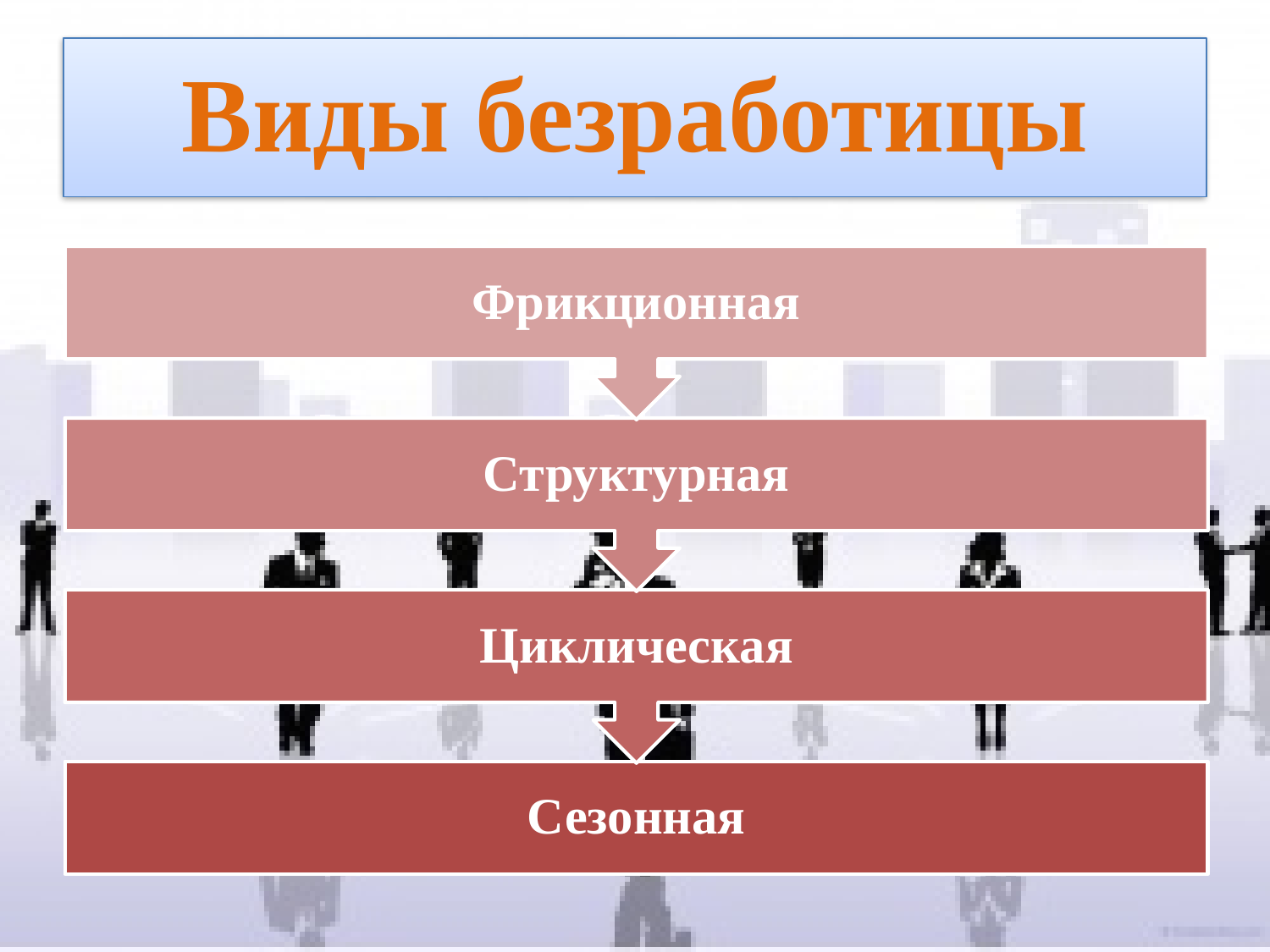

# Виды безработицы
Сезонная
Циклическая
Структурная
Фрикционная